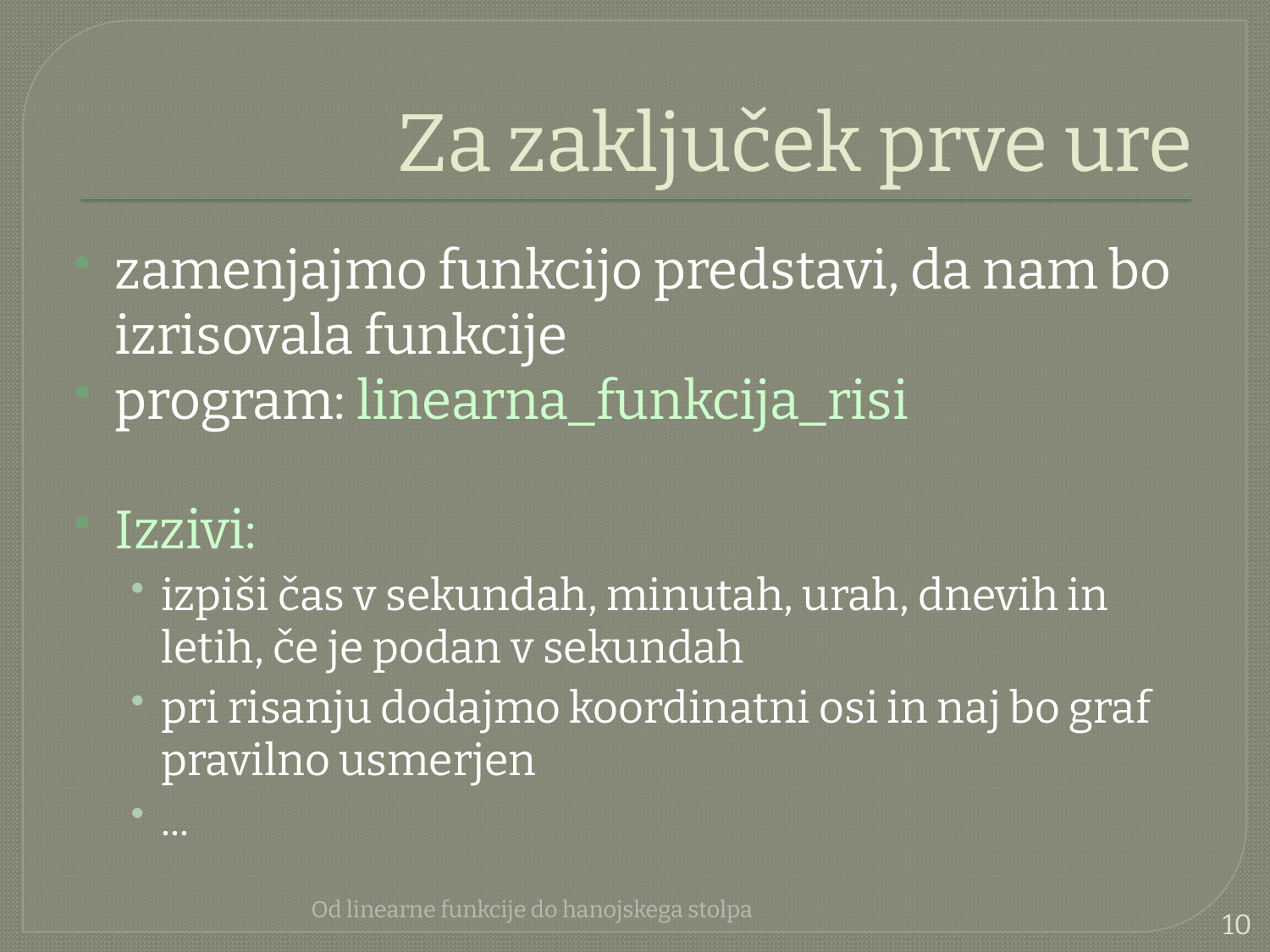

# Za zaključek prve ure
zamenjajmo funkcijo predstavi, da nam bo izrisovala funkcije
program: linearna_funkcija_risi

Izzivi:
izpiši čas v sekundah, minutah, urah, dnevih in letih, če je podan v sekundah
pri risanju dodajmo koordinatni osi in naj bo graf pravilno usmerjen
...

Od linearne funkcije do hanojskega stolpa
10